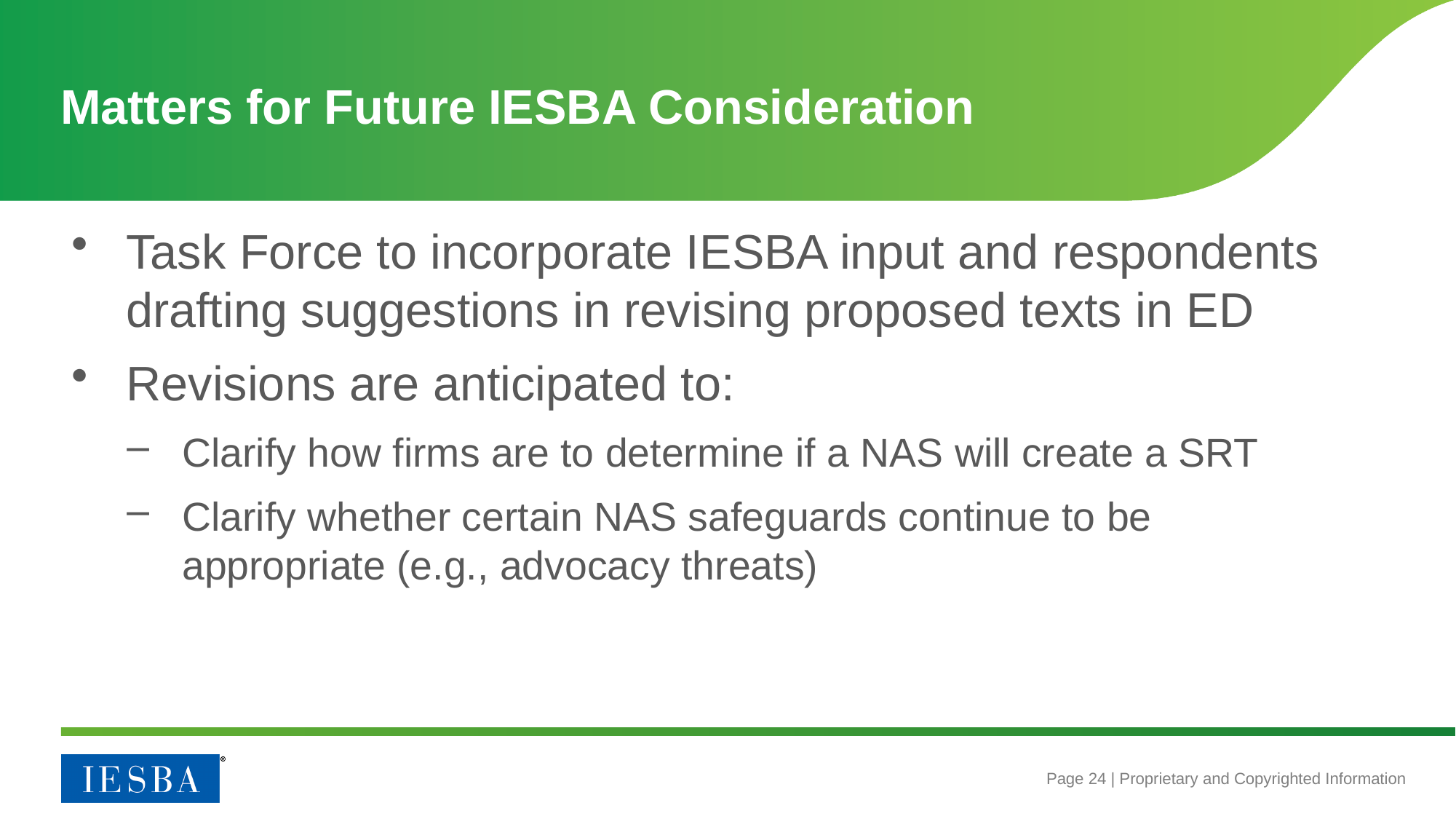

# Matters for Future IESBA Consideration
Task Force to incorporate IESBA input and respondents drafting suggestions in revising proposed texts in ED
Revisions are anticipated to:
Clarify how firms are to determine if a NAS will create a SRT
Clarify whether certain NAS safeguards continue to be appropriate (e.g., advocacy threats)